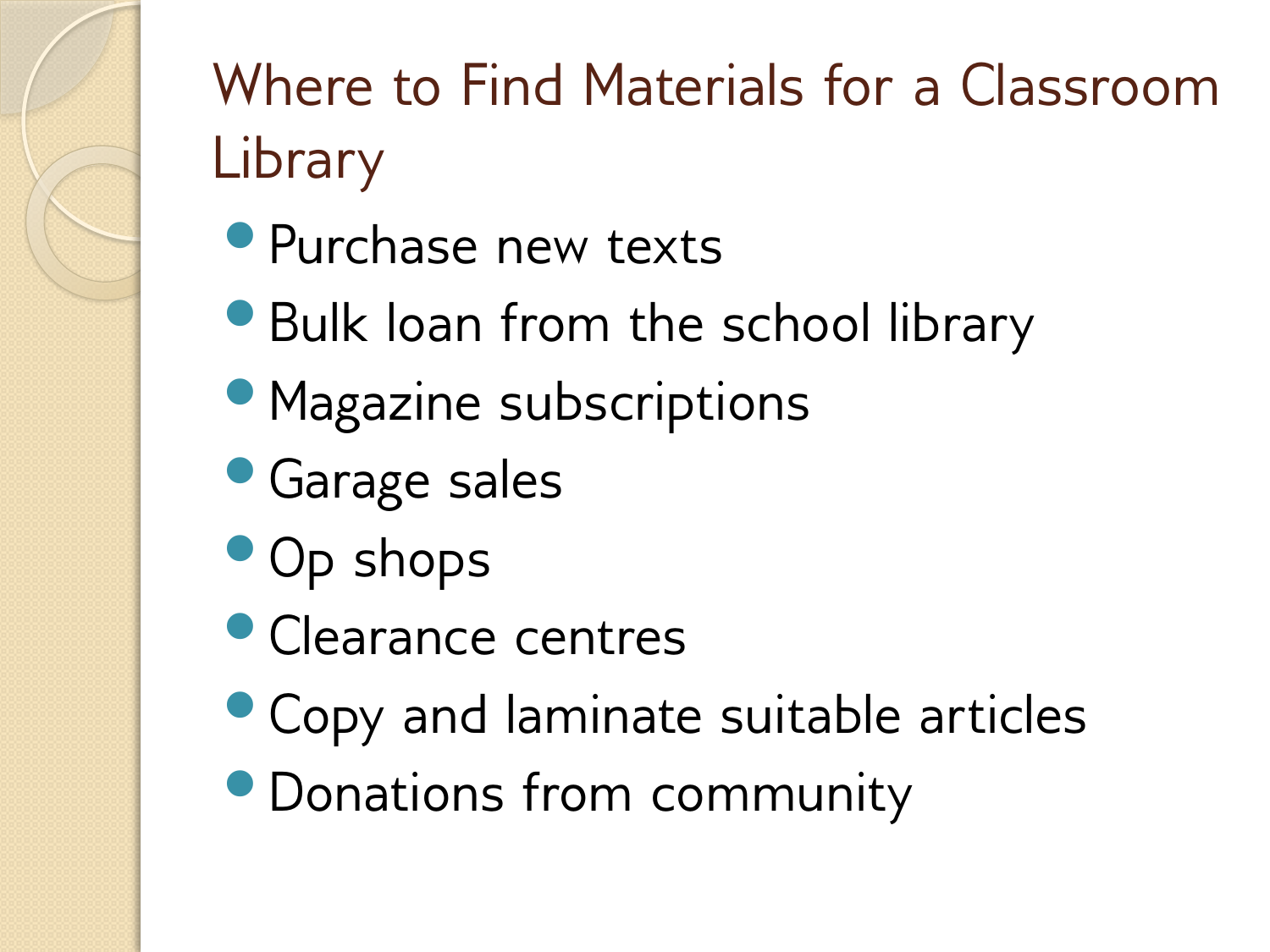

# Where to Find Materials for a Classroom Library
Purchase new texts
Bulk loan from the school library
Magazine subscriptions
Garage sales
Op shops
Clearance centres
Copy and laminate suitable articles
Donations from community